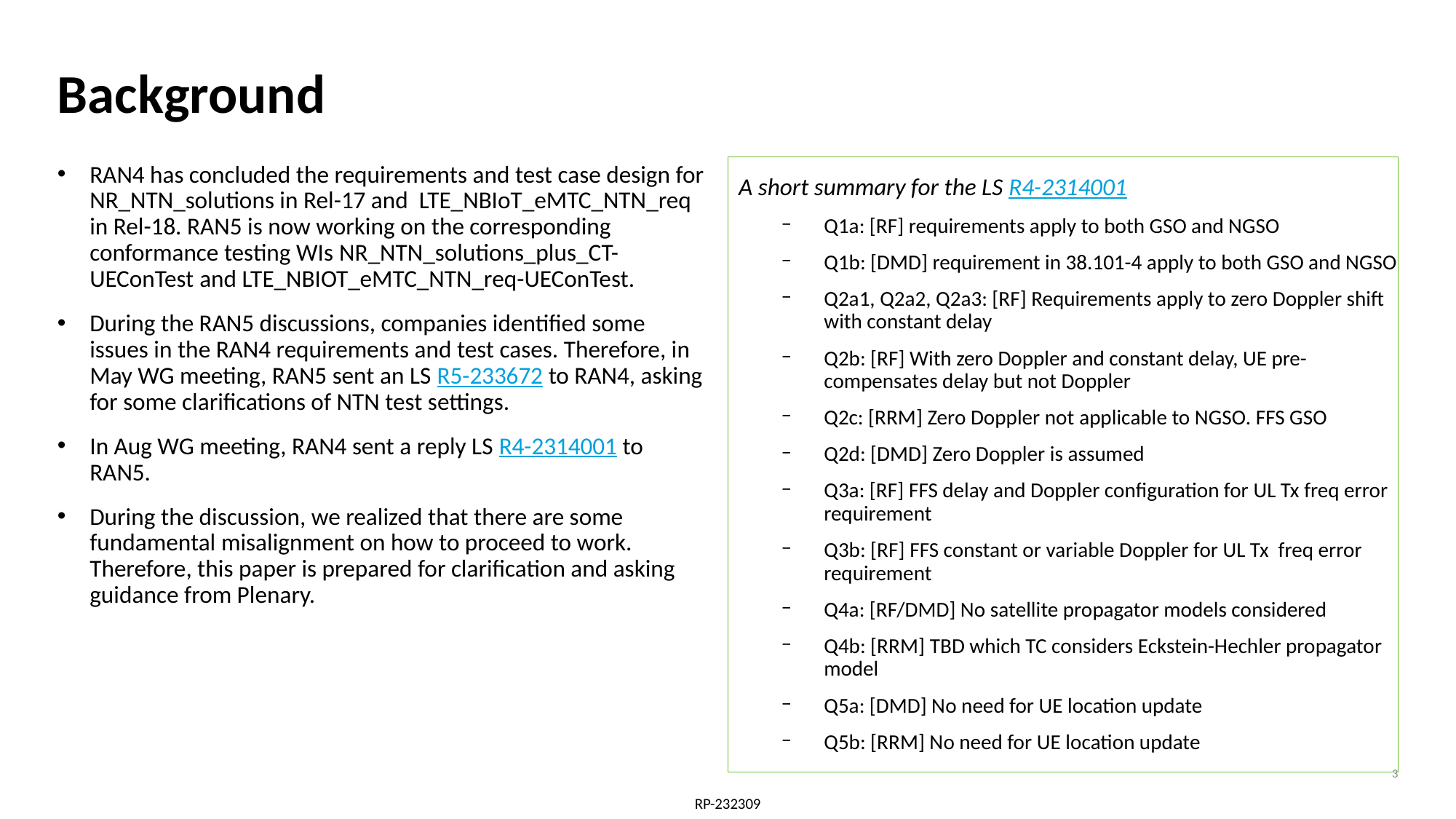

# Background
  A short summary for the LS R4-2314001
Q1a: [RF] requirements apply to both GSO and NGSO
Q1b: [DMD] requirement in 38.101-4 apply to both GSO and NGSO
Q2a1, Q2a2, Q2a3: [RF] Requirements apply to zero Doppler shift with constant delay
Q2b: [RF] With zero Doppler and constant delay, UE pre-compensates delay but not Doppler
Q2c: [RRM] Zero Doppler not applicable to NGSO. FFS GSO
Q2d: [DMD] Zero Doppler is assumed
Q3a: [RF] FFS delay and Doppler configuration for UL Tx freq error requirement
Q3b: [RF] FFS constant or variable Doppler for UL Tx  freq error requirement
Q4a: [RF/DMD] No satellite propagator models considered
Q4b: [RRM] TBD which TC considers Eckstein-Hechler propagator model
Q5a: [DMD] No need for UE location update
Q5b: [RRM] No need for UE location update
RAN4 has concluded the requirements and test case design for NR_NTN_solutions in Rel-17 and  LTE_NBIoT_eMTC_NTN_req in Rel-18. RAN5 is now working on the corresponding conformance testing WIs NR_NTN_solutions_plus_CT-UEConTest and LTE_NBIOT_eMTC_NTN_req-UEConTest.
During the RAN5 discussions, companies identified some issues in the RAN4 requirements and test cases. Therefore, in May WG meeting, RAN5 sent an LS R5-233672 to RAN4, asking for some clarifications of NTN test settings.
In Aug WG meeting, RAN4 sent a reply LS R4-2314001 to RAN5.
During the discussion, we realized that there are some fundamental misalignment on how to proceed to work. Therefore, this paper is prepared for clarification and asking guidance from Plenary.
3